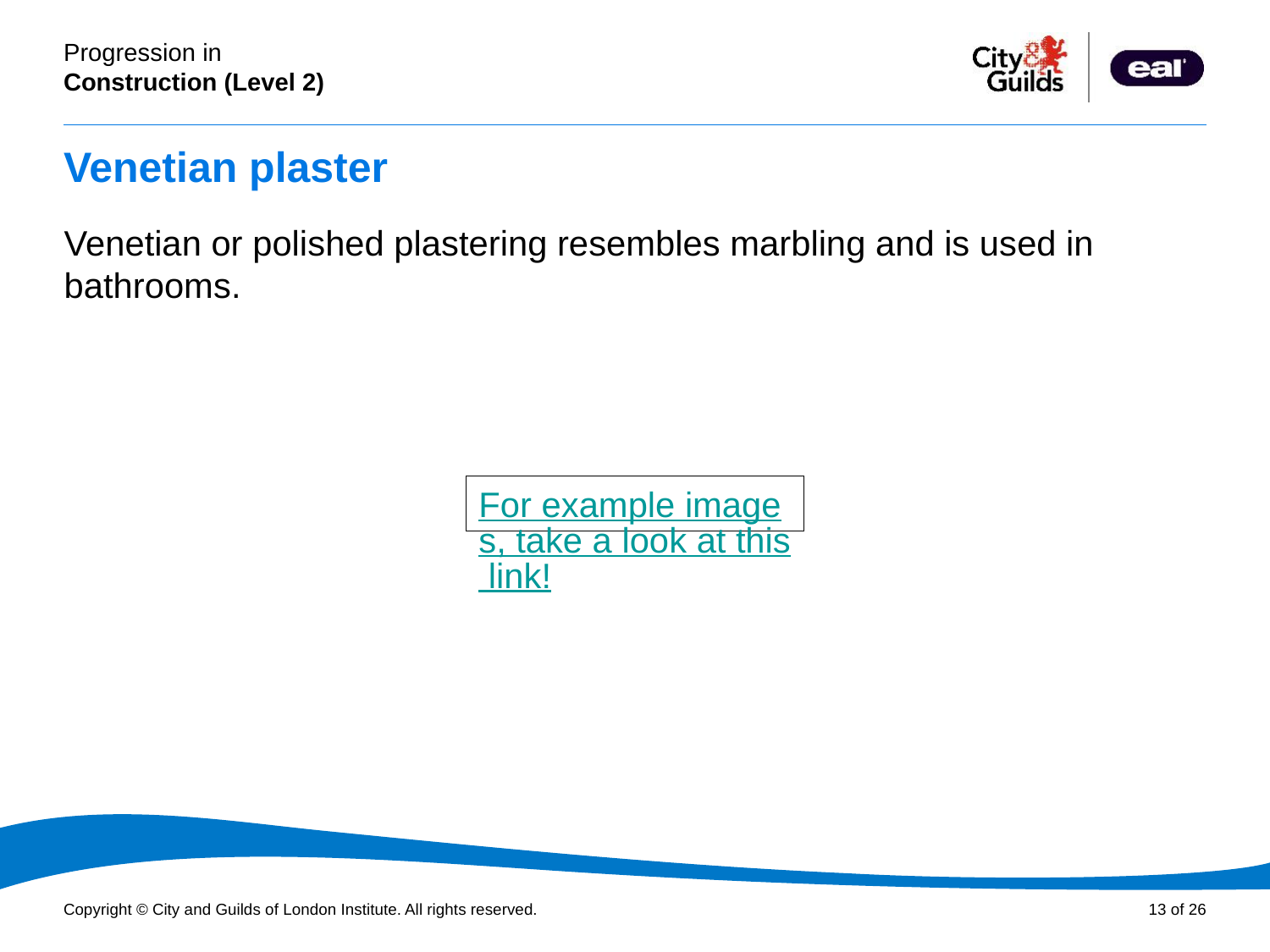

# Venetian plaster
Venetian or polished plastering resembles marbling and is used in bathrooms.

For example images, take a look at this link!